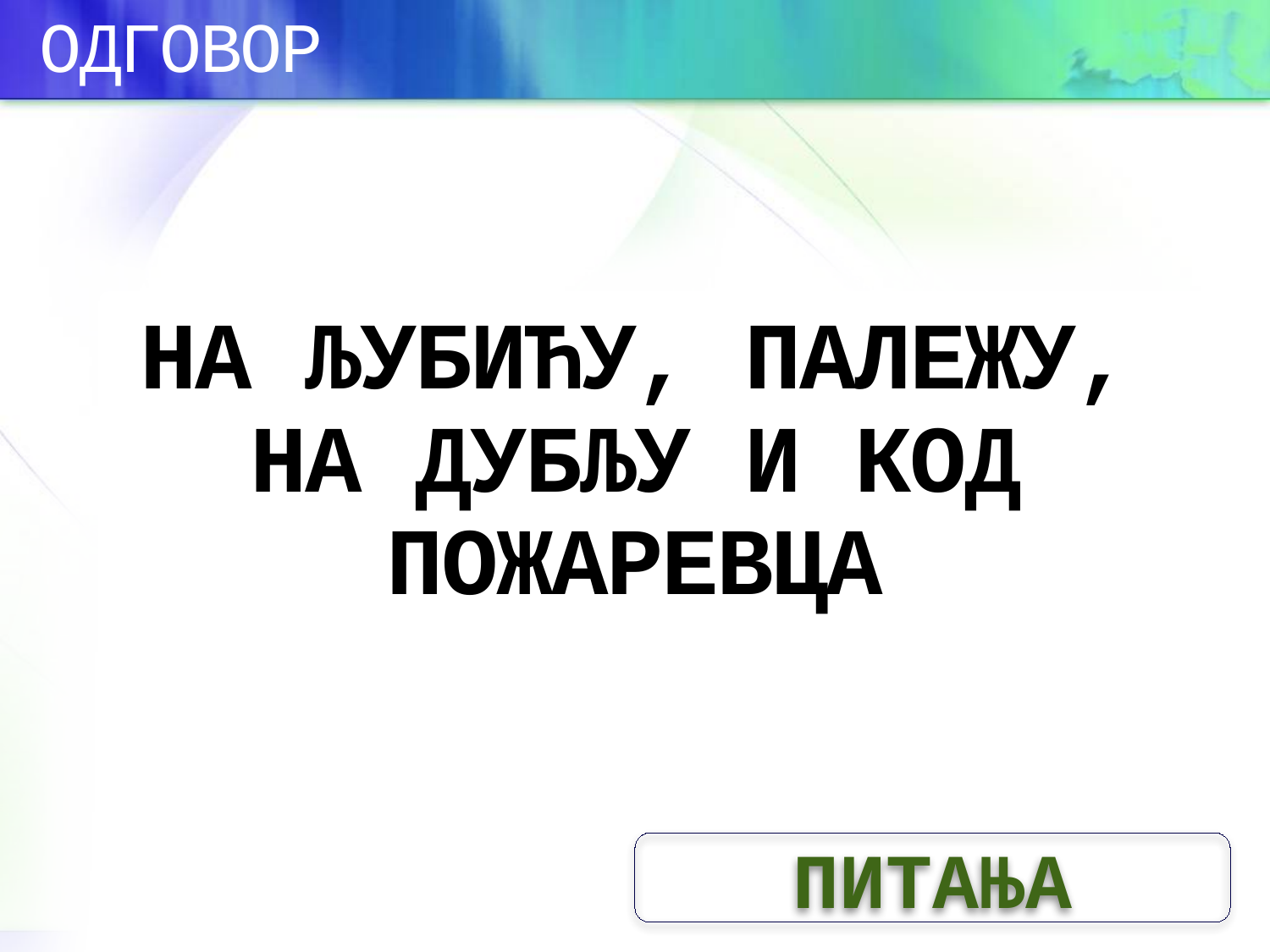

ОДГОВОР
# НА ЉУБИЋУ, ПАЛЕЖУ, НА ДУБЉУ И КОД ПОЖАРЕВЦА
ПИТАЊА